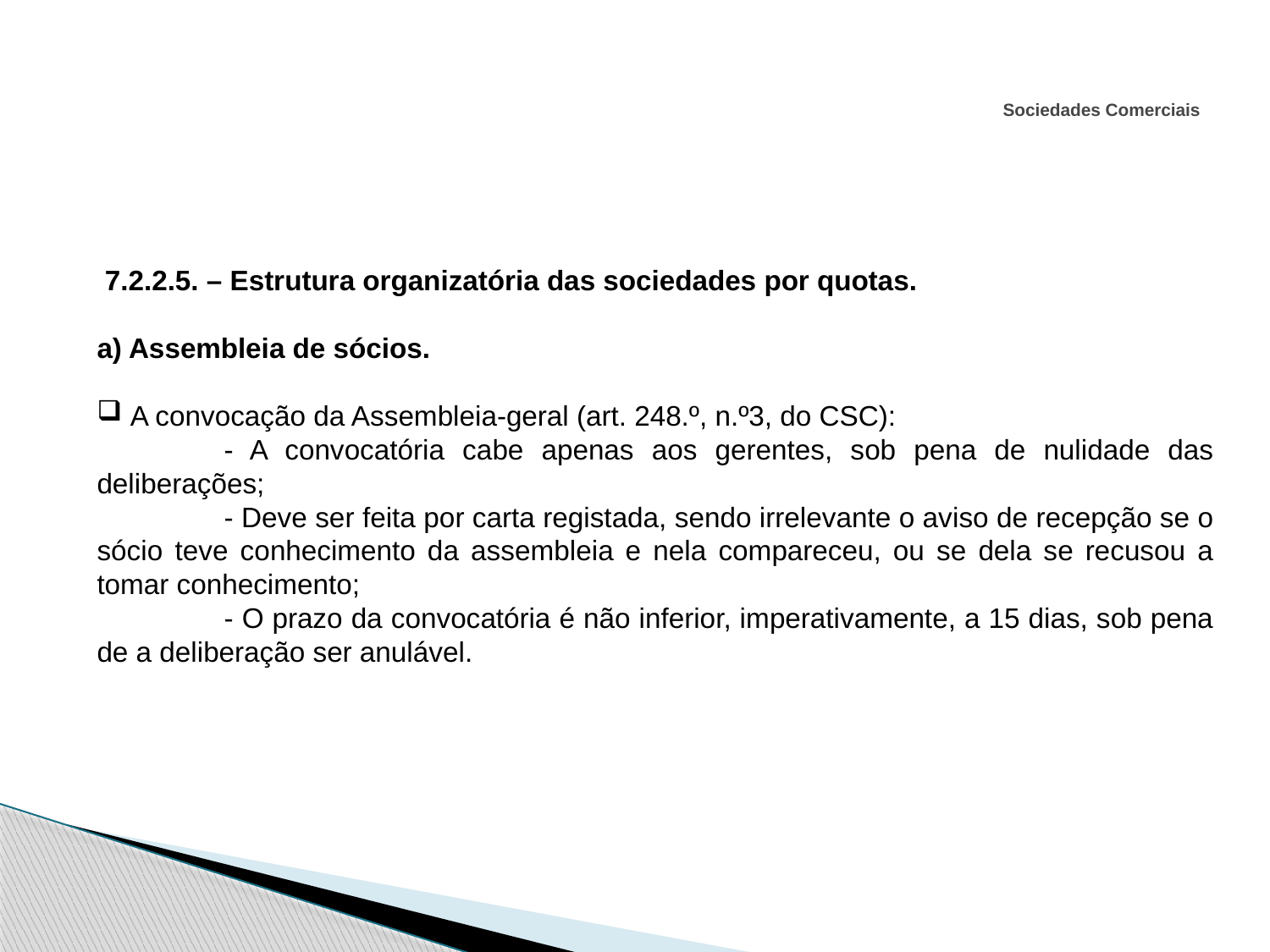

# Sociedades Comerciais

 7.2.2.5. – Estrutura organizatória das sociedades por quotas.

a) Assembleia de sócios.

 A convocação da Assembleia-geral (art. 248.º, n.º3, do CSC):
	- A convocatória cabe apenas aos gerentes, sob pena de nulidade das deliberações;
	- Deve ser feita por carta registada, sendo irrelevante o aviso de recepção se o sócio teve conhecimento da assembleia e nela compareceu, ou se dela se recusou a tomar conhecimento;
	- O prazo da convocatória é não inferior, imperativamente, a 15 dias, sob pena de a deliberação ser anulável.